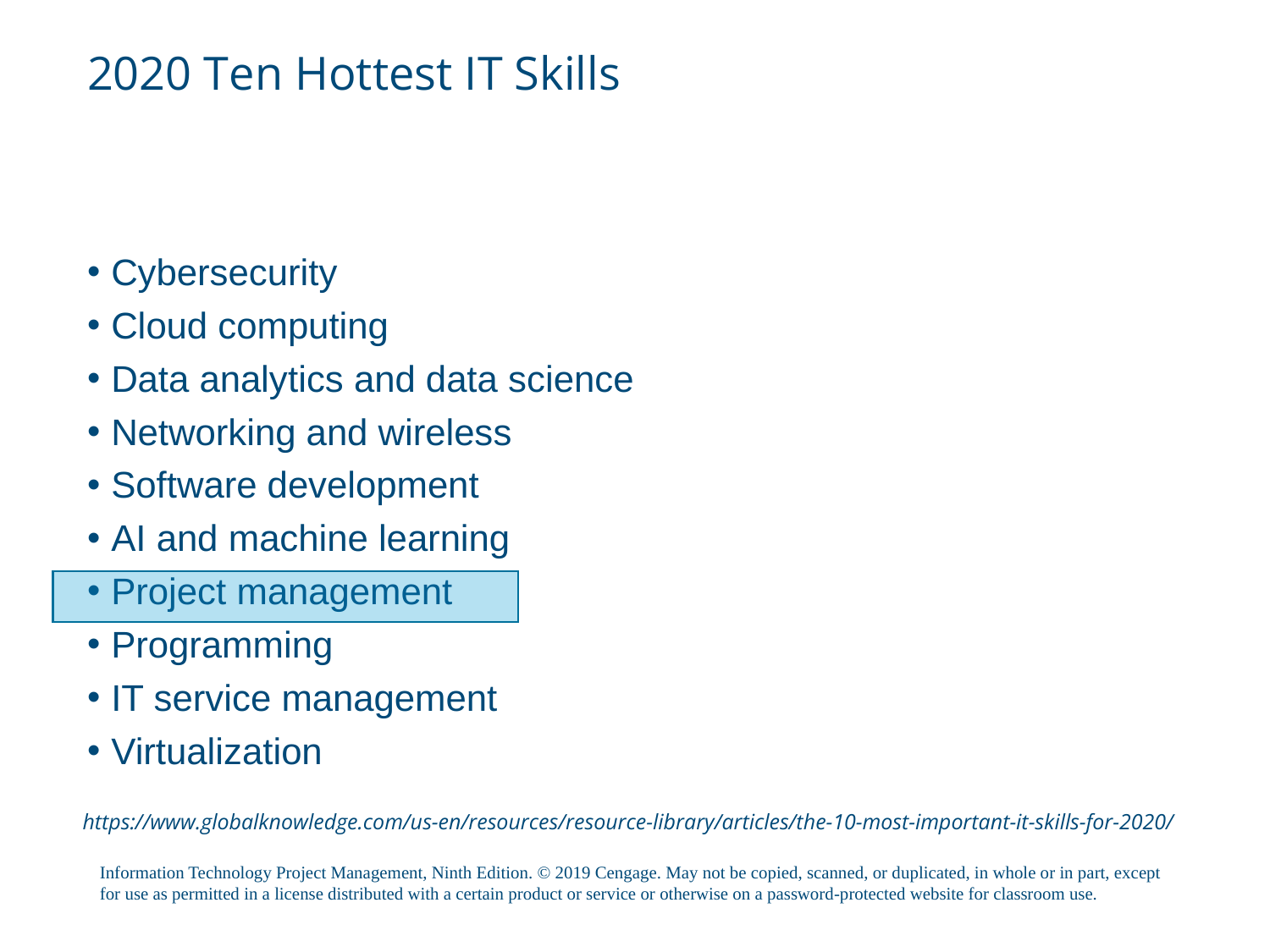

# 2020 Ten Hottest IT Skills
Cybersecurity
Cloud computing
Data analytics and data science
Networking and wireless
Software development
AI and machine learning
Project management
Programming
IT service management
Virtualization

https://www.globalknowledge.com/us-en/resources/resource-library/articles/the-10-most-important-it-skills-for-2020/
Information Technology Project Management, Ninth Edition. © 2019 Cengage. May not be copied, scanned, or duplicated, in whole or in part, except for use as permitted in a license distributed with a certain product or service or otherwise on a password-protected website for classroom use.